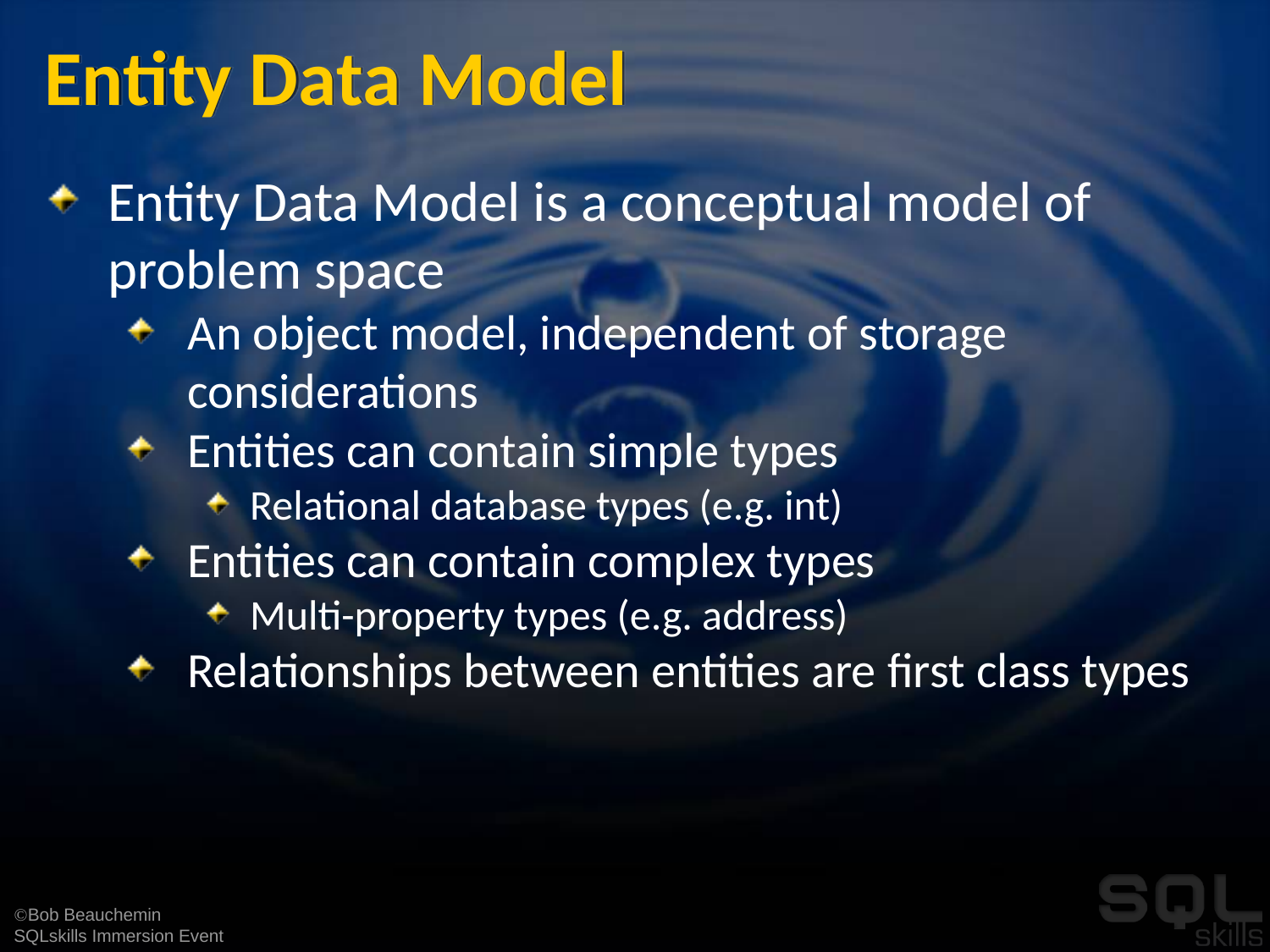

# Entity Data Model
Entity Data Model is a conceptual model of problem space
An object model, independent of storage considerations
Entities can contain simple types
Relational database types (e.g. int)
Entities can contain complex types
Multi-property types (e.g. address)
Relationships between entities are first class types